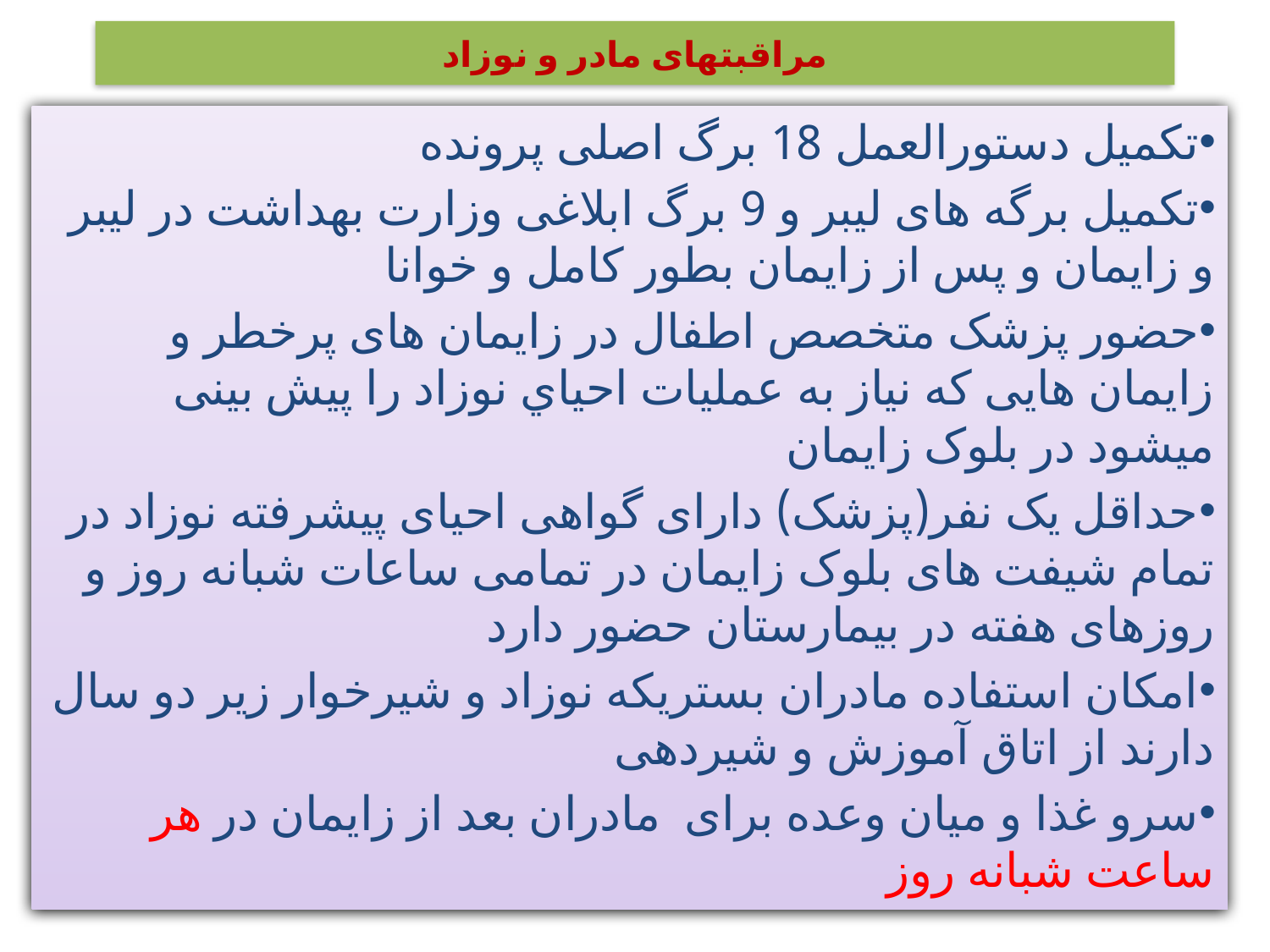

# مراقبت‏های مادر و نوزاد
تکميل دستورالعمل 18 برگ اصلی پرونده
تکمیل برگه های لیبر و 9 برگ ابلاغی وزارت بهداشت در لیبر و زایمان و پس از زایمان بطور کامل و خوانا
حضور پزشک متخصص اطفال در زایمان های پرخطر و زایمان هایی که نیاز به عملیات احیاي نوزاد را پیش بینی میشود در بلوک زایمان
حداقل یک نفر(پزشک) دارای گواهی احیای پیشرفته نوزاد در تمام شیفت های بلوک زایمان در تمامی ساعات شبانه روز و روزهای هفته در بیمارستان حضور دارد
امکان استفاده مادران بستریکه نوزاد و شیرخوار زیر دو سال دارند از اتاق آموزش و شیردهی
سرو غذا و میان وعده برای  مادران بعد از زایمان در هر ساعت شبانه روز